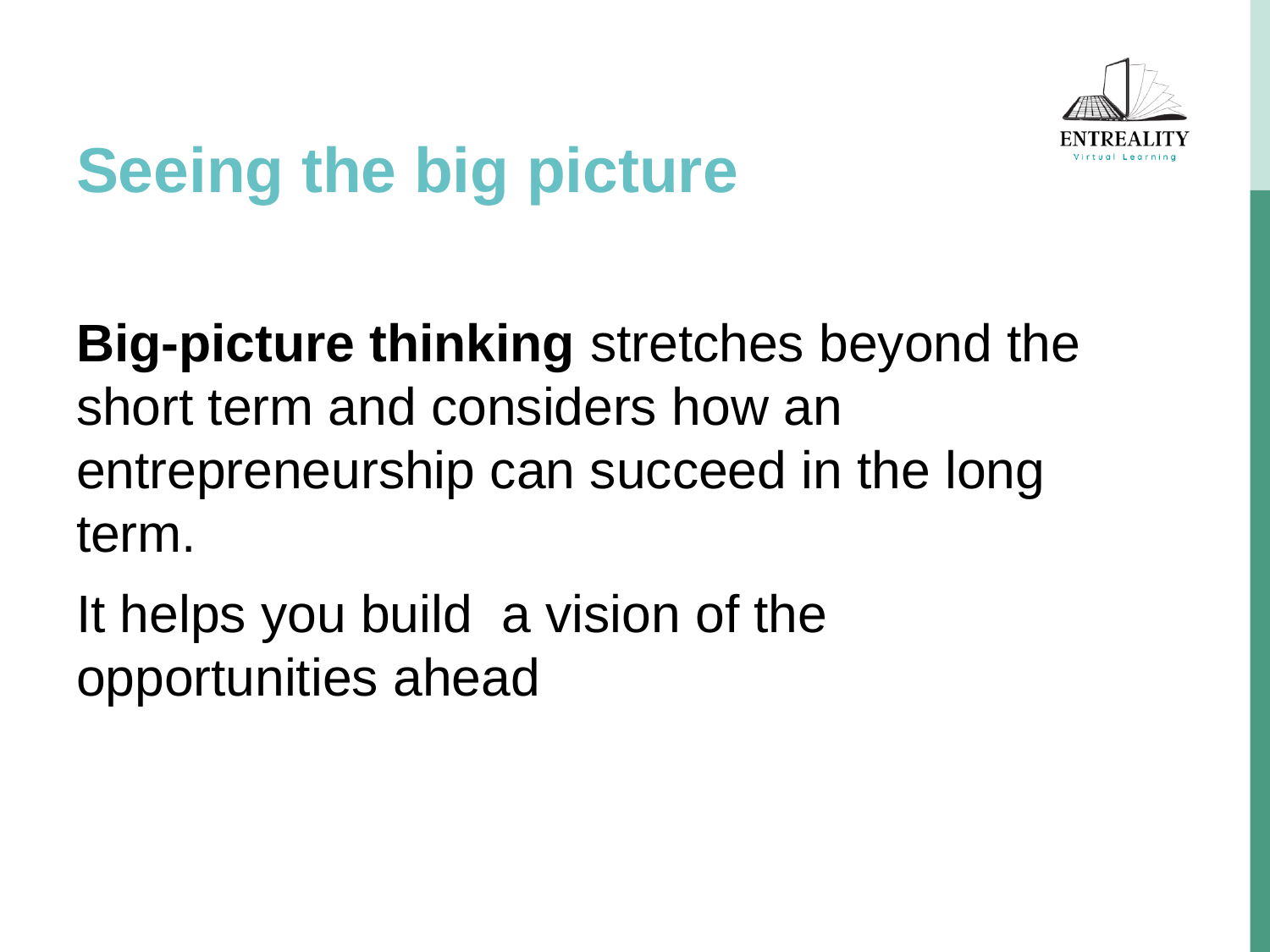

# Seeing the big picture

Big-picture thinking stretches beyond the short term and considers how an entrepreneurship can succeed in the long term.
It helps you build  a vision of the opportunities ahead